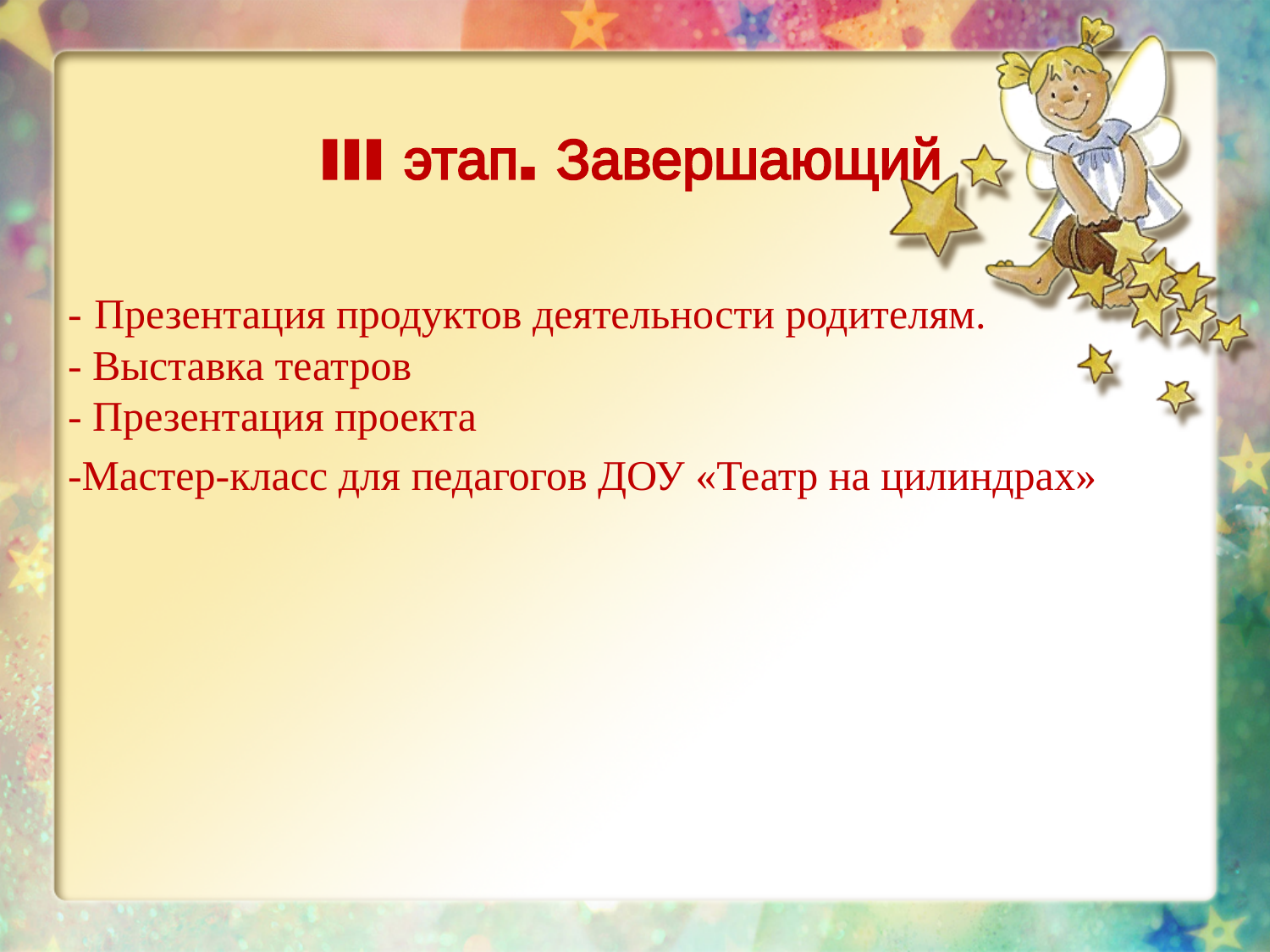

III этап. Завершающий

- Презентация продуктов деятельности родителям.
- Выставка театров
- Презентация проекта
-Мастер-класс для педагогов ДОУ «Театр на цилиндрах»